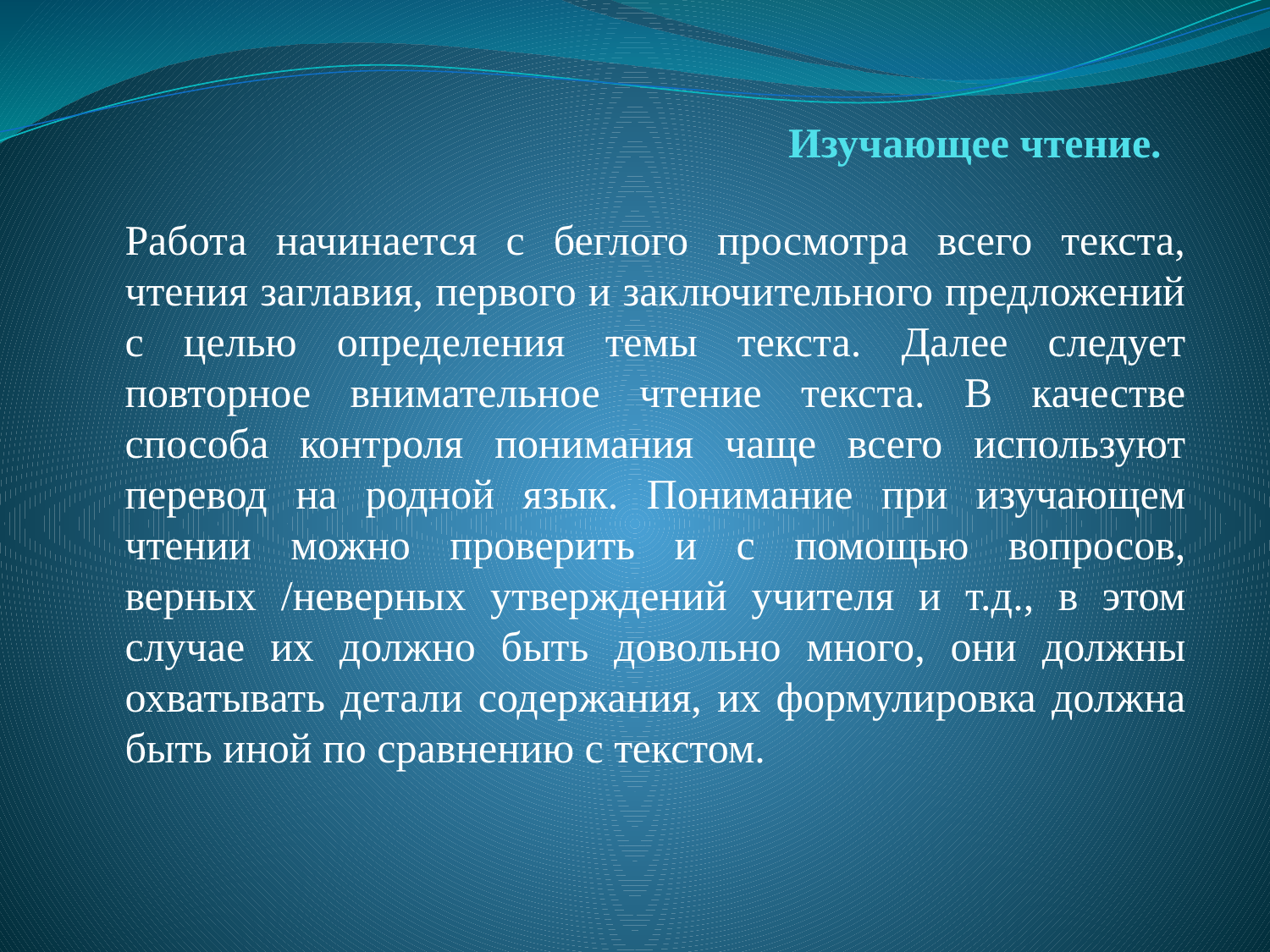

# Изучающее чтение.
Работа начинается с беглого просмотра всего текста, чтения заглавия, первого и заключительного предложений с целью определения темы текста. Далее следует повторное внимательное чтение текста. В качестве способа контроля понимания чаще всего используют перевод на родной язык. Понимание при изучающем чтении можно проверить и с помощью вопросов, верных /неверных утверждений учителя и т.д., в этом случае их должно быть довольно много, они должны охватывать детали содержания, их формулировка должна быть иной по сравнению с текстом.